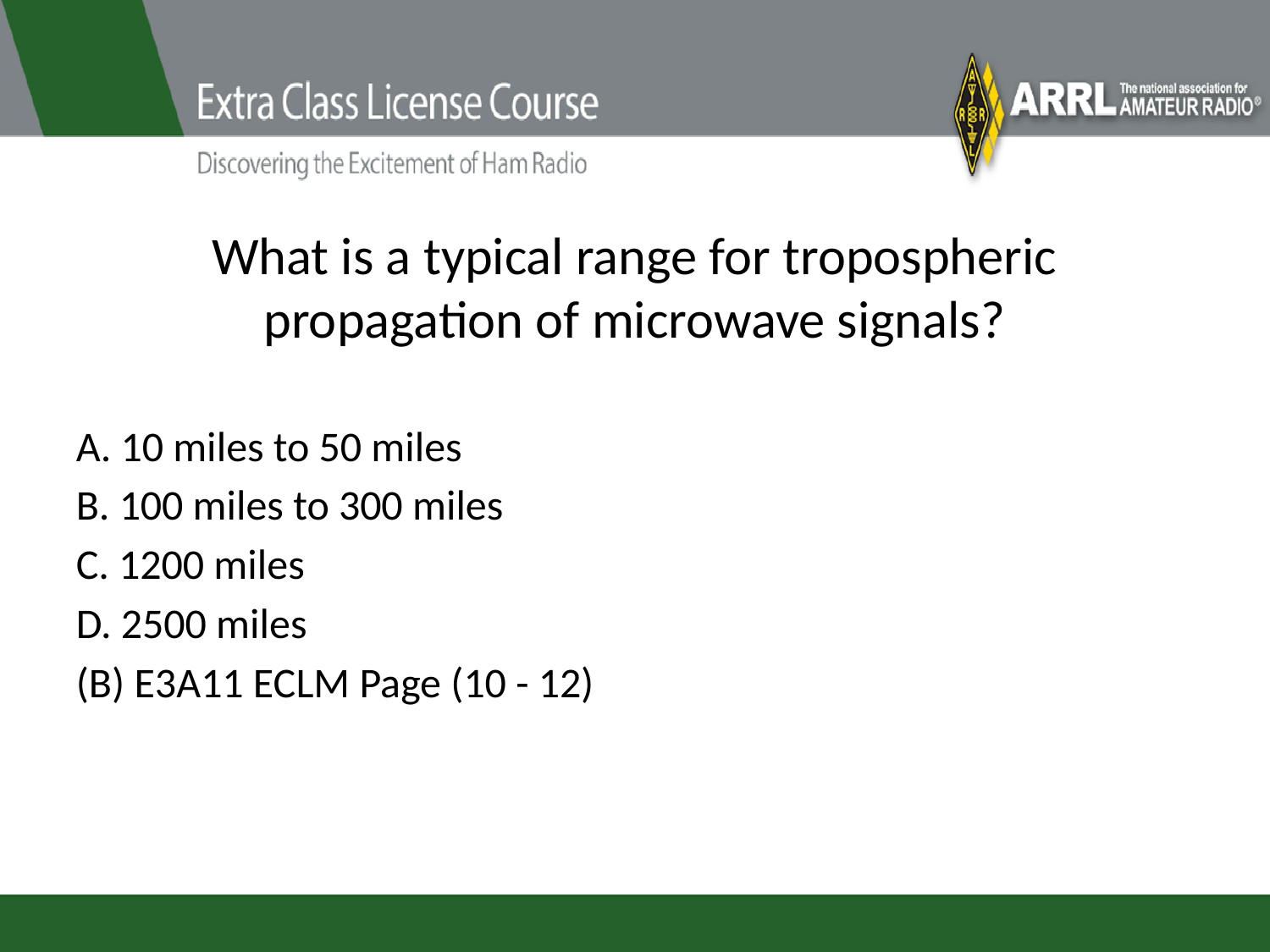

# What is a typical range for tropospheric propagation of microwave signals?
A. 10 miles to 50 miles
B. 100 miles to 300 miles
C. 1200 miles
D. 2500 miles
(B) E3A11 ECLM Page (10 - 12)